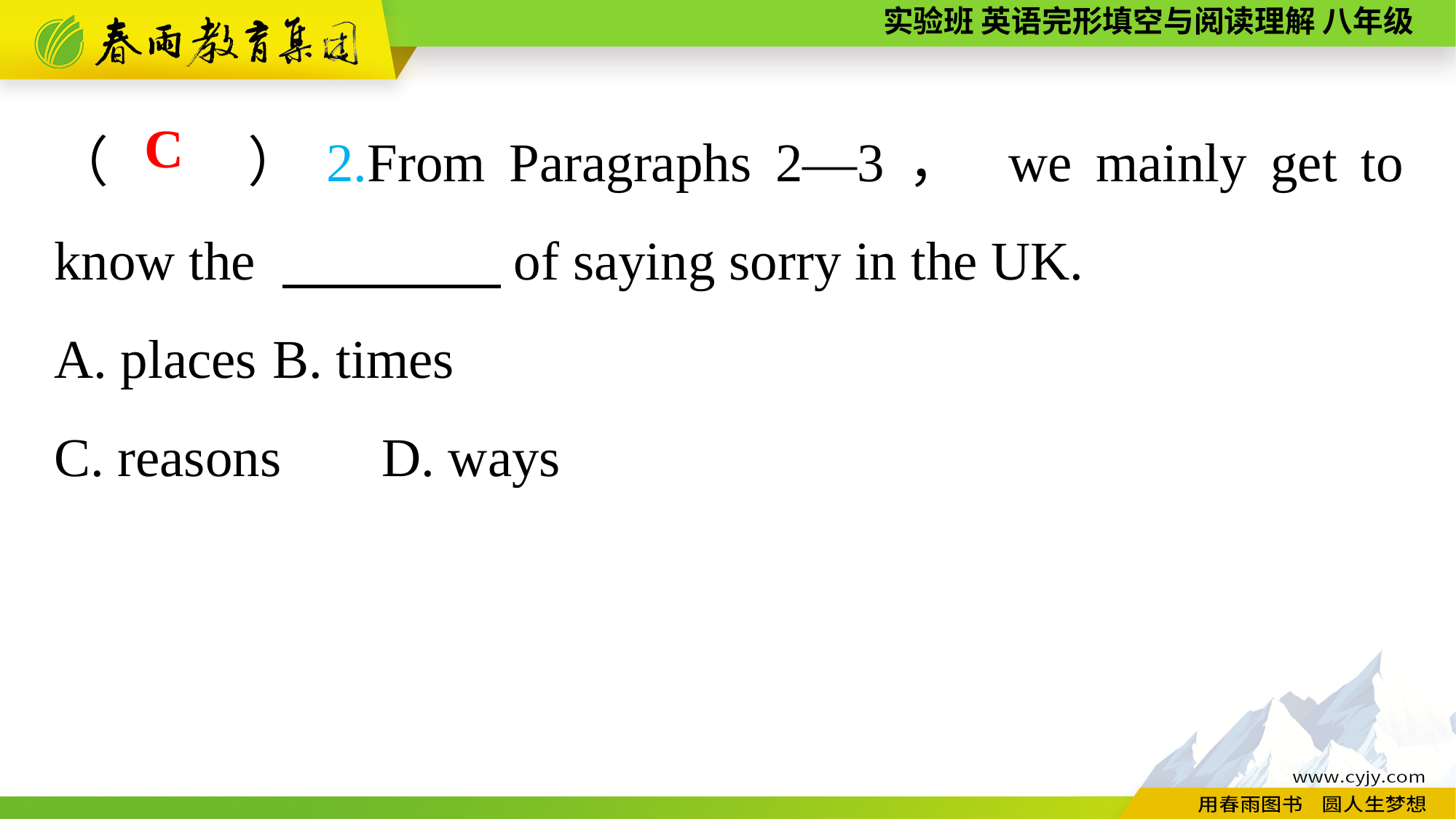

（　　）2.From Paragraphs 2—3， we mainly get to know the 　　　　of saying sorry in the UK.
A. places	B. times
C. reasons	D. ways
C